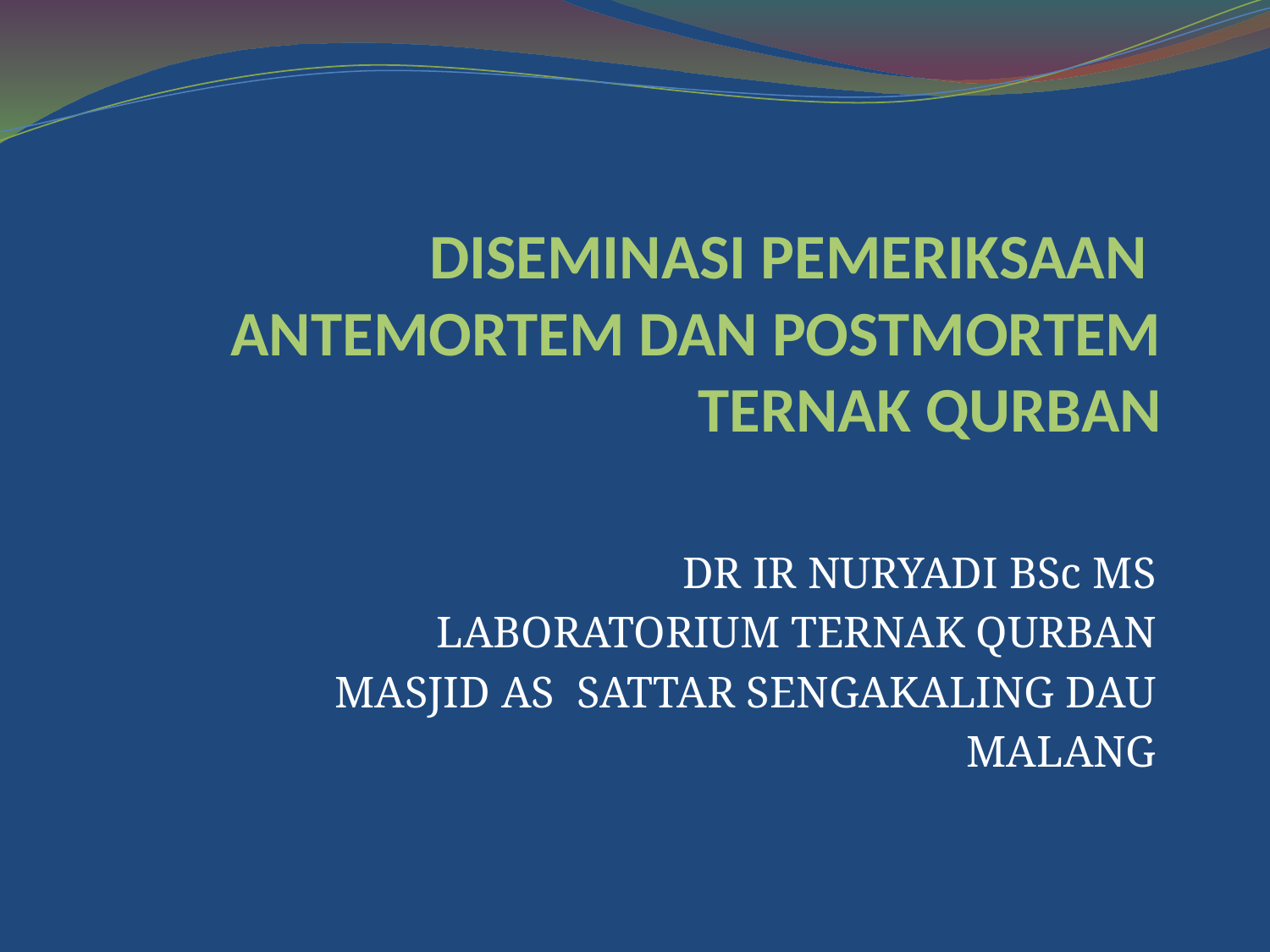

# DISEMINASI PEMERIKSAAN ANTEMORTEM DAN POSTMORTEM TERNAK QURBAN
DR IR NURYADI BSc MS
LABORATORIUM TERNAK QURBAN
MASJID AS  SATTAR SENGAKALING DAU
MALANG